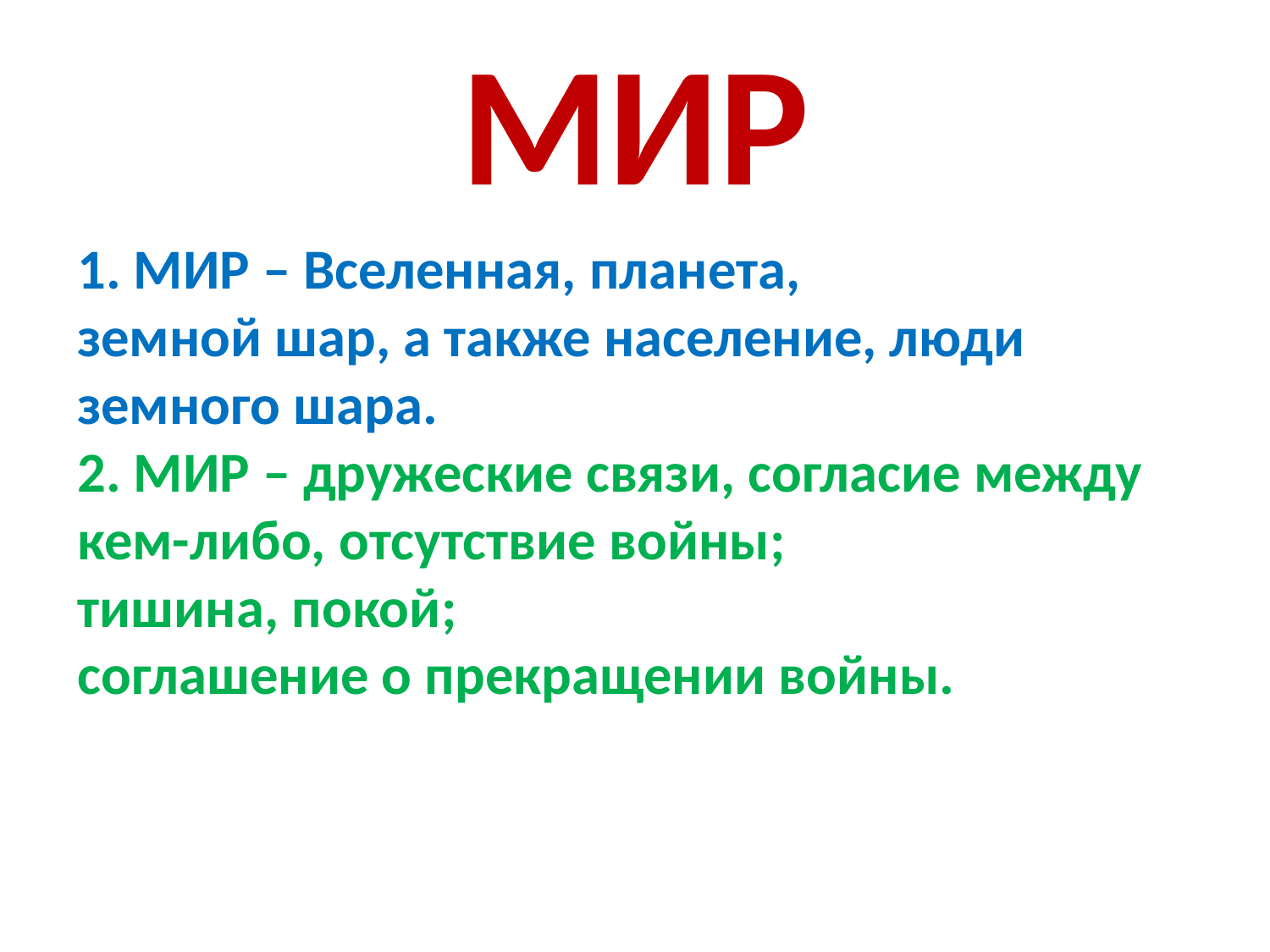

# МИР
1. МИР – Вселенная, планета,
земной шар, а также население, люди земного шара.
2. МИР – дружеские связи, согласие между кем-либо, отсутствие войны;
тишина, покой;
соглашение о прекращении войны.